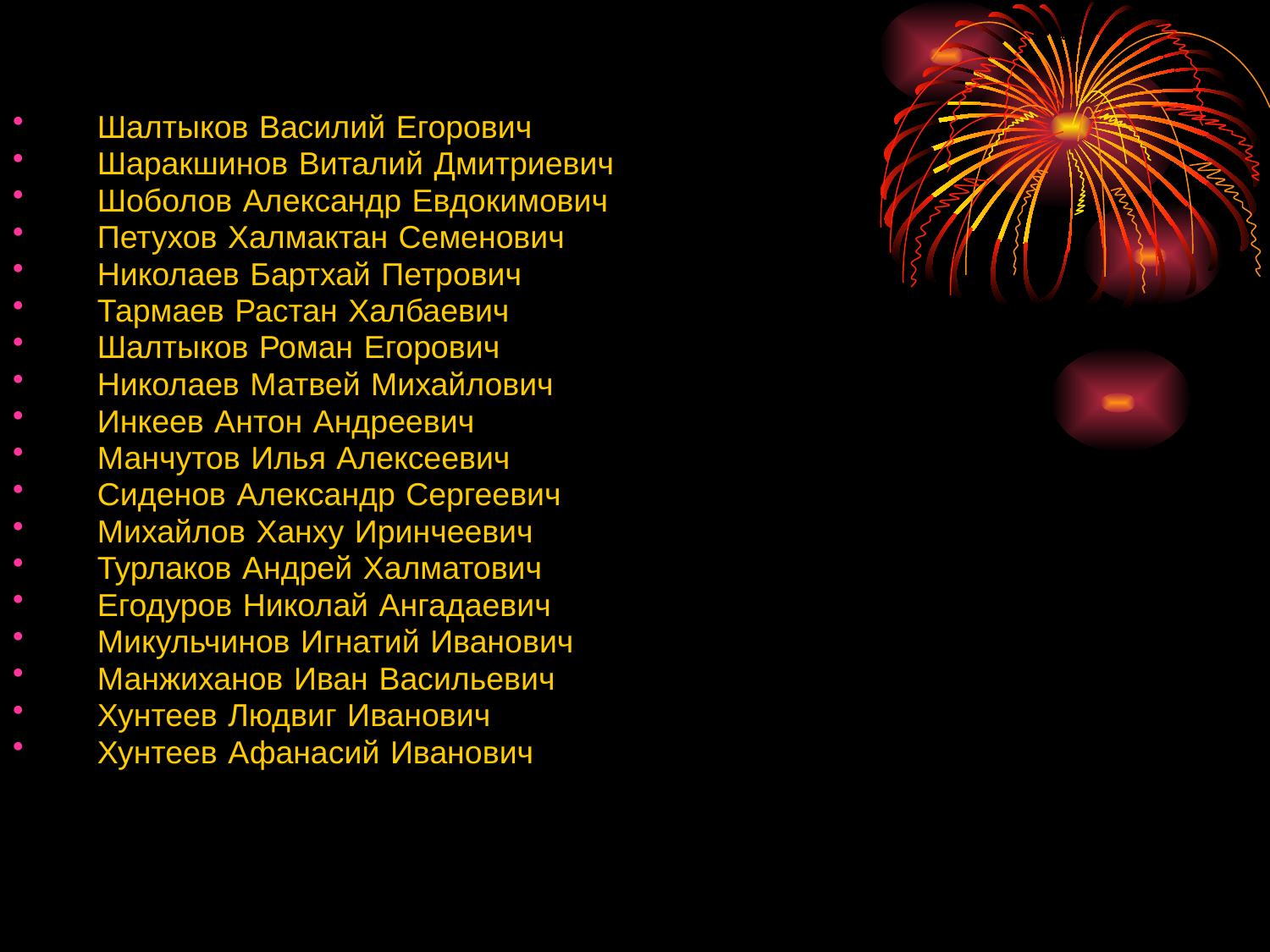

Шалтыков Василий Егорович
Шаракшинов Виталий Дмитриевич
Шоболов Александр Евдокимович
Петухов Халмактан Семенович
Николаев Бартхай Петрович
Тармаев Растан Халбаевич
Шалтыков Роман Егорович
Николаев Матвей Михайлович
Инкеев Антон Андреевич
Манчутов Илья Алексеевич
Сиденов Александр Сергеевич
Михайлов Ханху Иринчеевич
Турлаков Андрей Халматович
Егодуров Николай Ангадаевич
Микульчинов Игнатий Иванович
Манжиханов Иван Васильевич
Хунтеев Людвиг Иванович
Хунтеев Афанасий Иванович